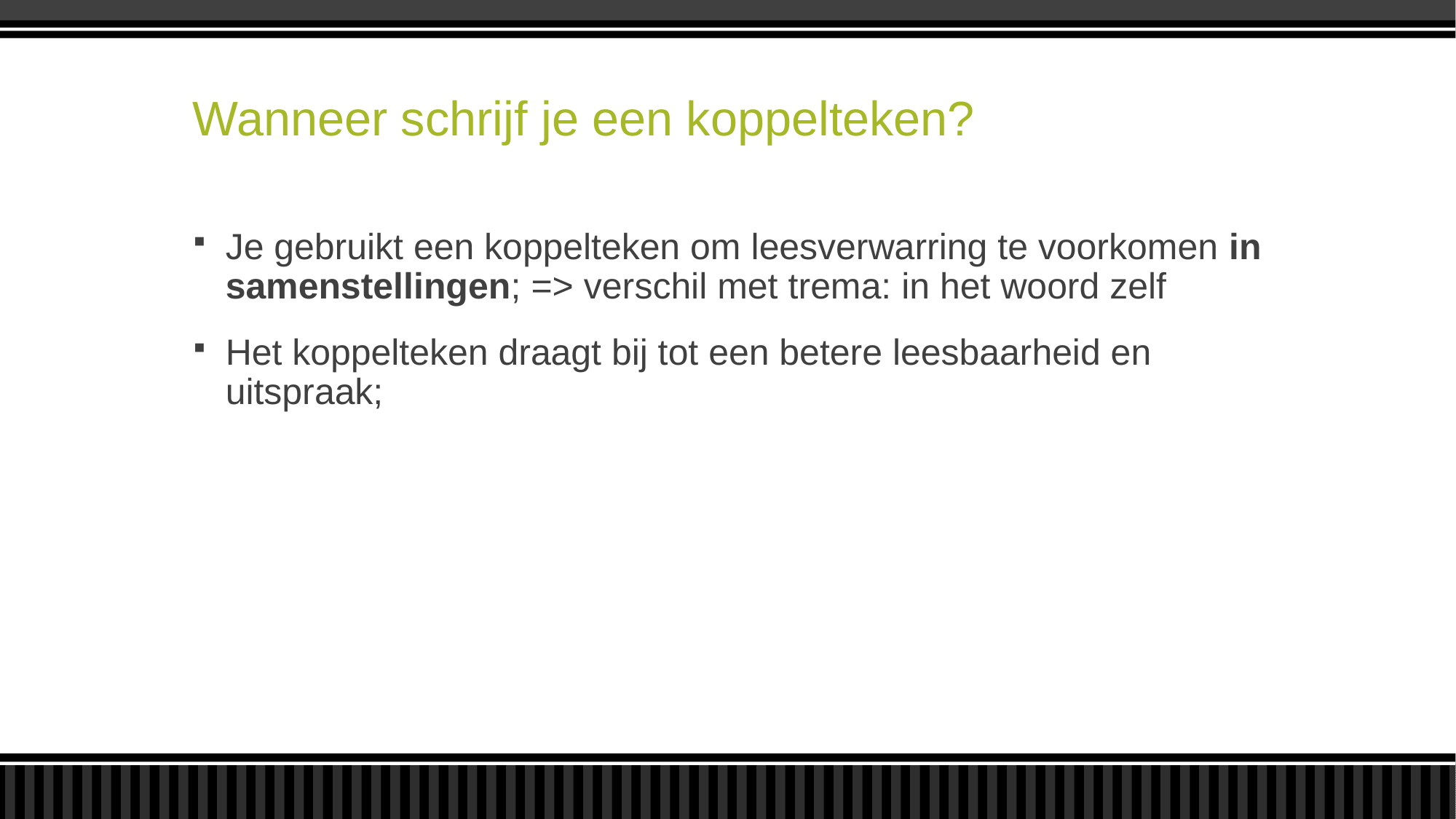

# Wanneer schrijf je een koppelteken?

Je gebruikt een koppelteken om leesverwarring te voorkomen in samenstellingen; => verschil met trema: in het woord zelf
Het koppelteken draagt bij tot een betere leesbaarheid en uitspraak;